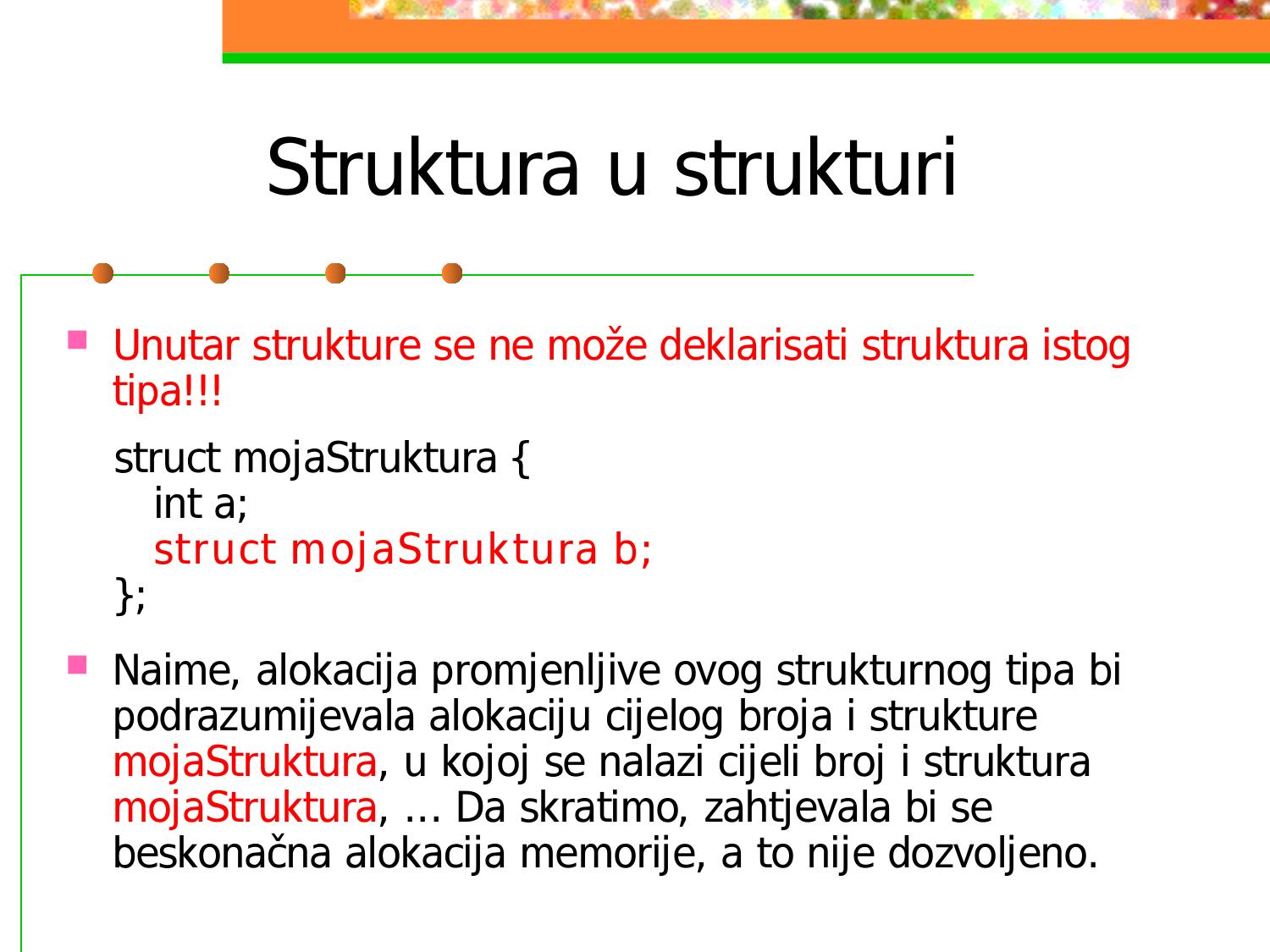

# Struktura u strukturi
Unutar strukture se ne može deklarisati struktura istog tipa!!!
struct mojaStruktura {
   int a;
   struct mojaStruktura b;
};
Naime, alokacija promjenljive ovog strukturnog tipa bi podrazumijevala alokaciju cijelog broja i strukture mojaStruktura, u kojoj se nalazi cijeli broj i struktura mojaStruktura, ... Da skratimo, zahtjevala bi se beskonačna alokacija memorije, a to nije dozvoljeno.